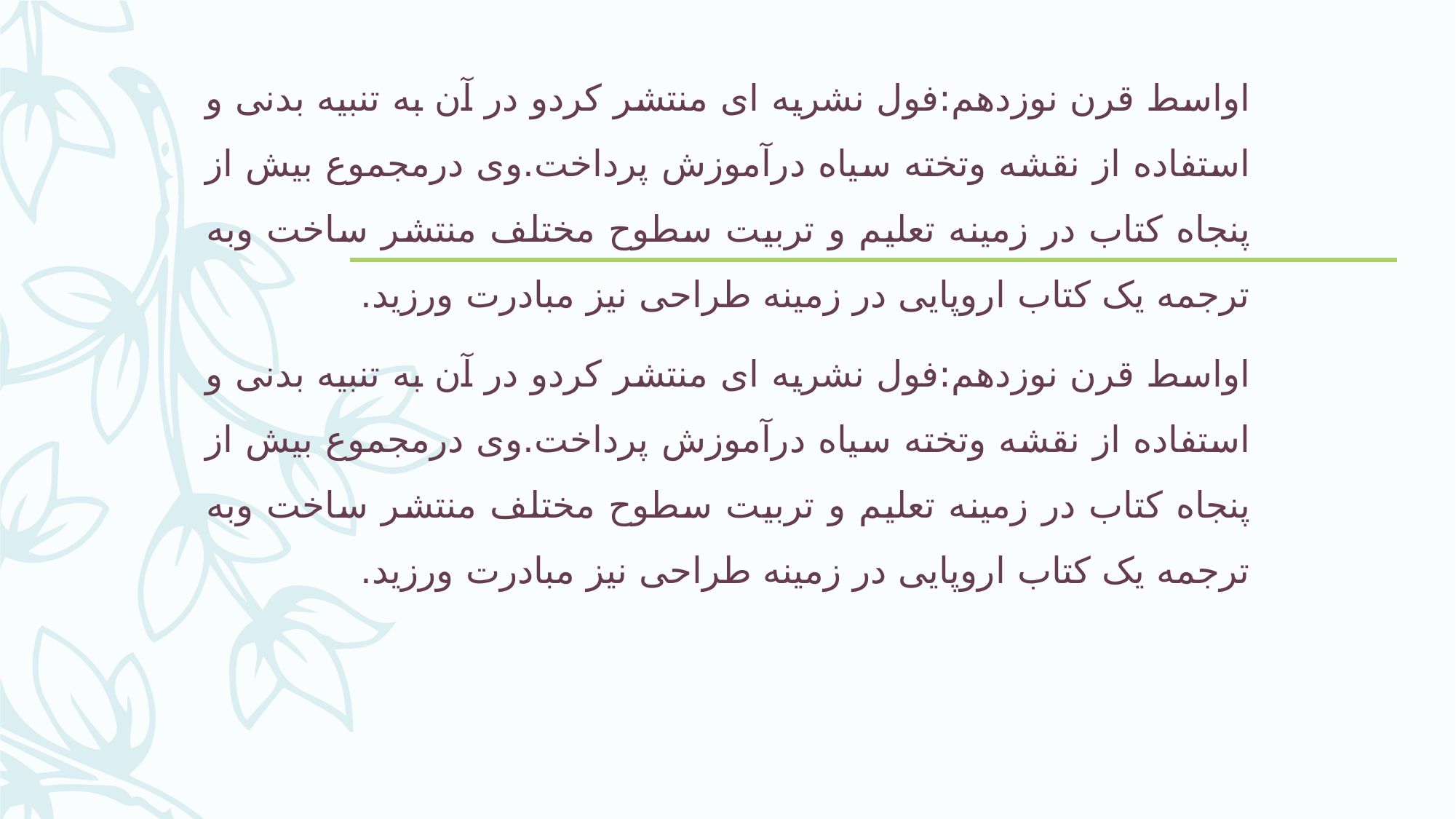

اواسط قرن نوزدهم:فول نشریه ای منتشر کردو در آن به تنبیه بدنی و استفاده از نقشه وتخته سیاه درآموزش پرداخت.وی درمجموع بیش از پنجاه کتاب در زمینه تعلیم و تربیت سطوح مختلف منتشر ساخت وبه ترجمه یک کتاب اروپایی در زمینه طراحی نیز مبادرت ورزید.
اواسط قرن نوزدهم:فول نشریه ای منتشر کردو در آن به تنبیه بدنی و استفاده از نقشه وتخته سیاه درآموزش پرداخت.وی درمجموع بیش از پنجاه کتاب در زمینه تعلیم و تربیت سطوح مختلف منتشر ساخت وبه ترجمه یک کتاب اروپایی در زمینه طراحی نیز مبادرت ورزید.